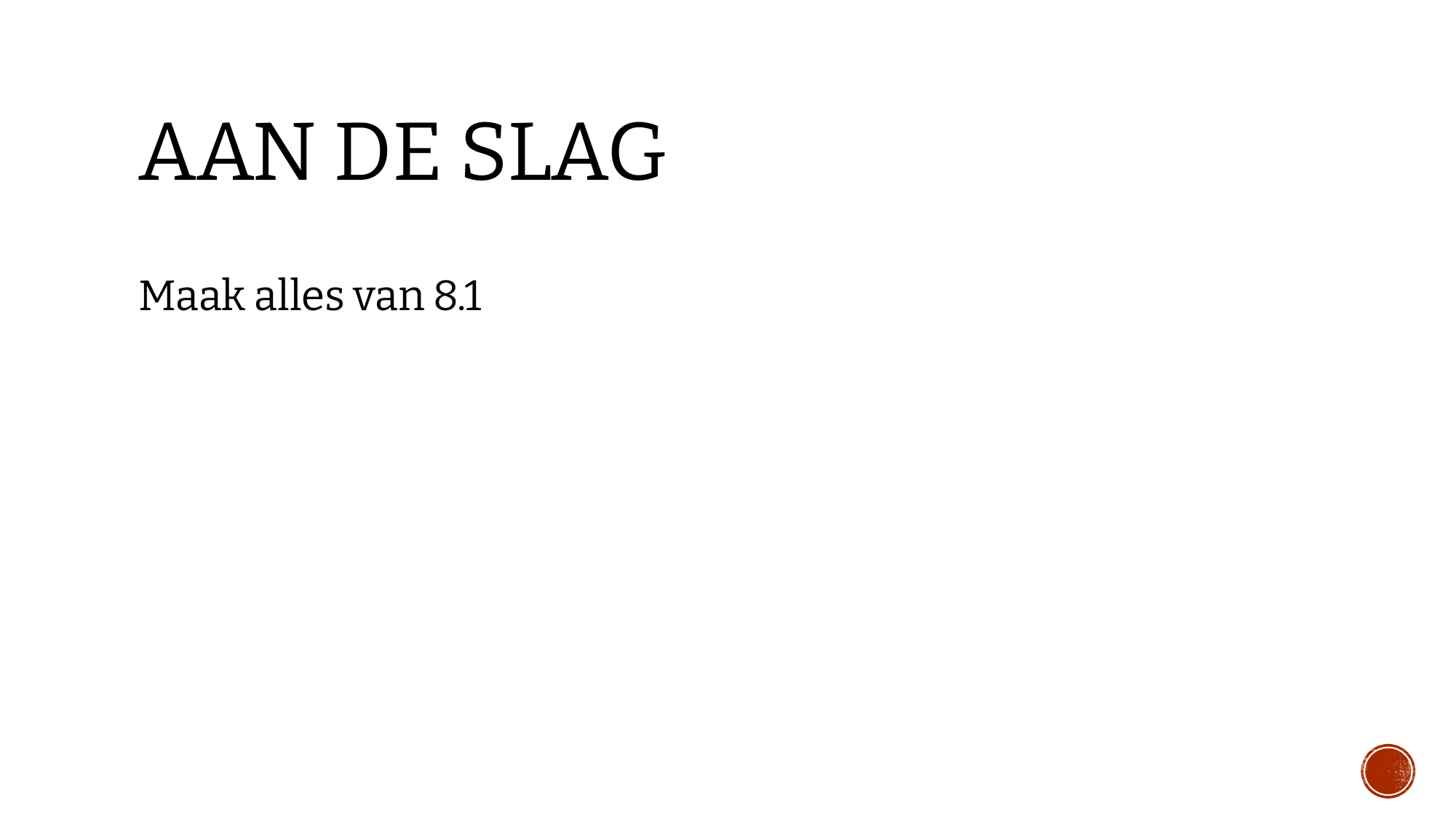

# Aan de slag

Maak alles van 8.1